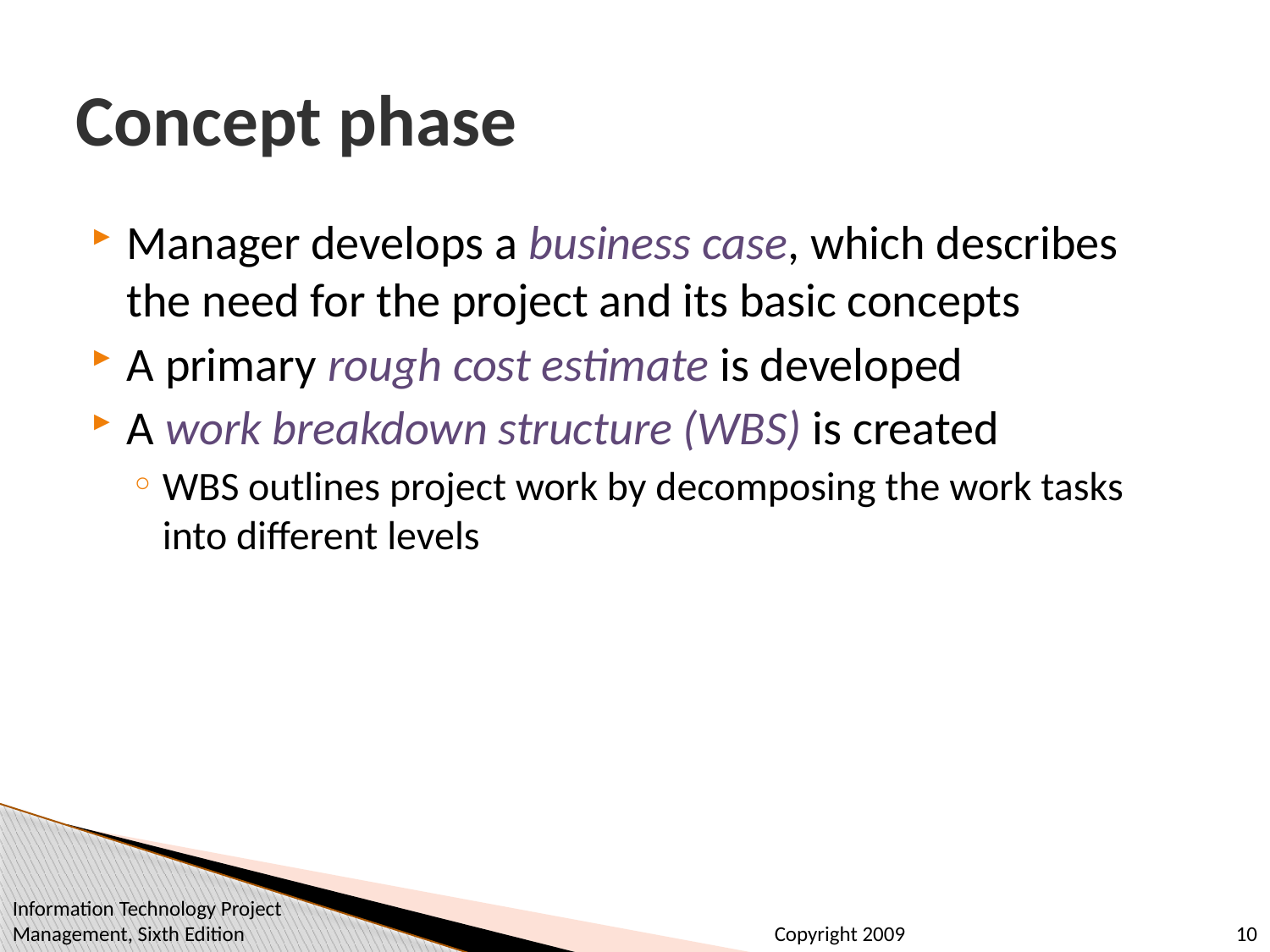

# Concept phase
Manager develops a business case, which describes the need for the project and its basic concepts
A primary rough cost estimate is developed
A work breakdown structure (WBS) is created
WBS outlines project work by decomposing the work tasks into different levels

Information Technology Project Management, Sixth Edition
10